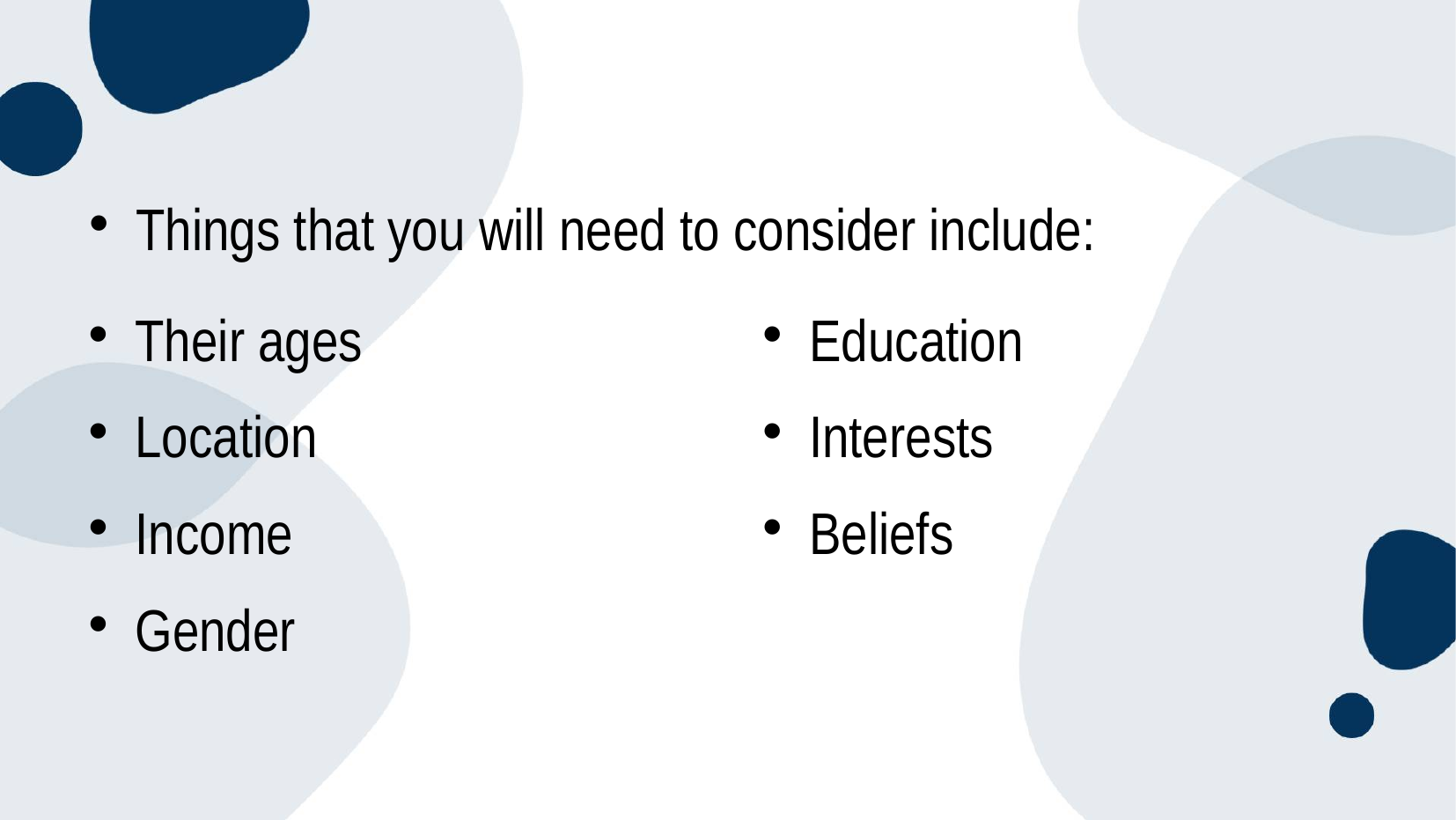

Things that you will need to consider include:
Their ages
Location
Income
Gender
Education
Interests
Beliefs